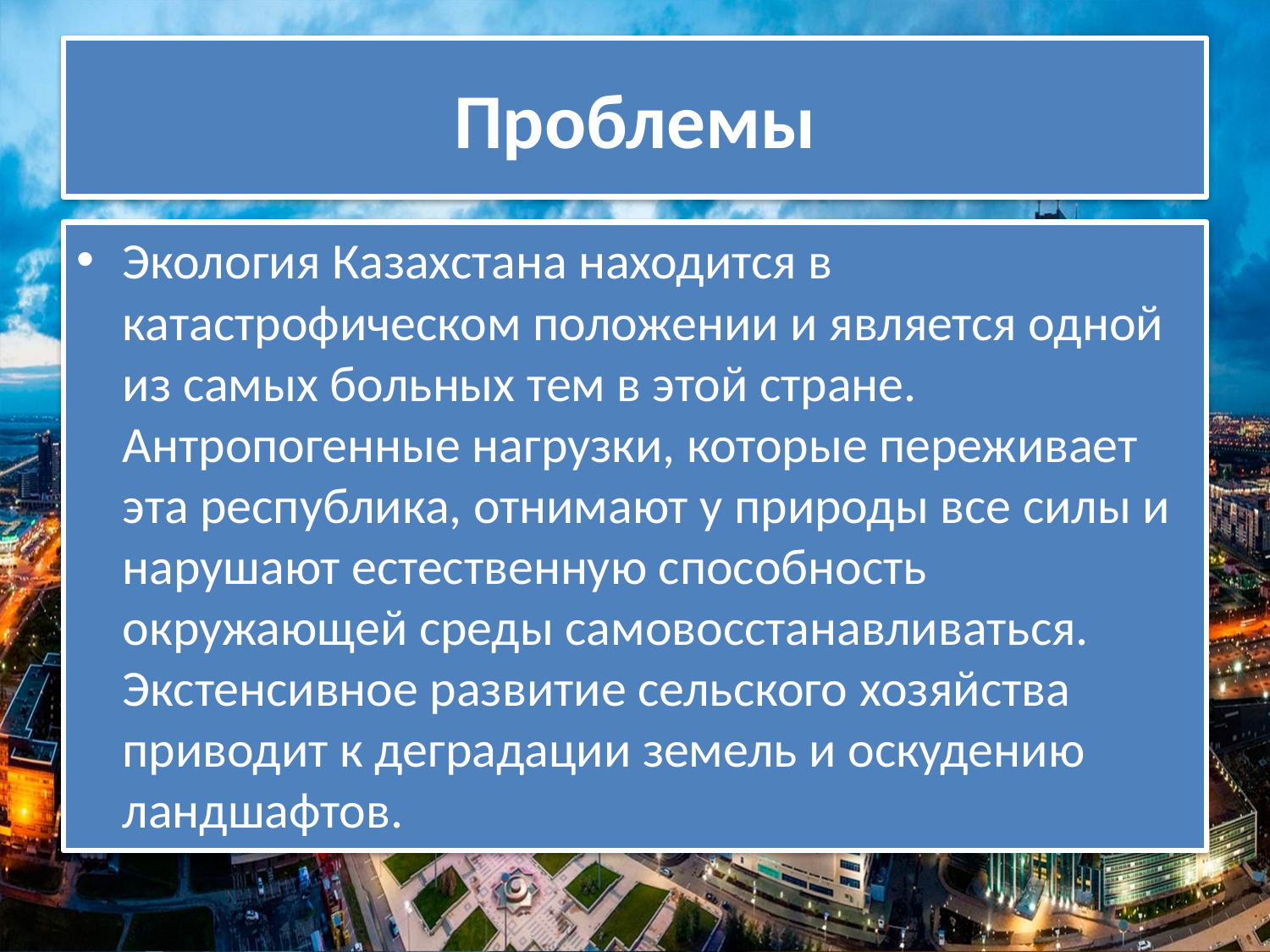

# Проблемы
Экология Казахстана находится в катастрофическом положении и является одной из самых больных тем в этой стране. Антропогенные нагрузки, которые переживает эта республика, отнимают у природы все силы и нарушают естественную способность окружающей среды самовосстанавливаться. Экстенсивное развитие сельского хозяйства приводит к деградации земель и оскудению ландшафтов.